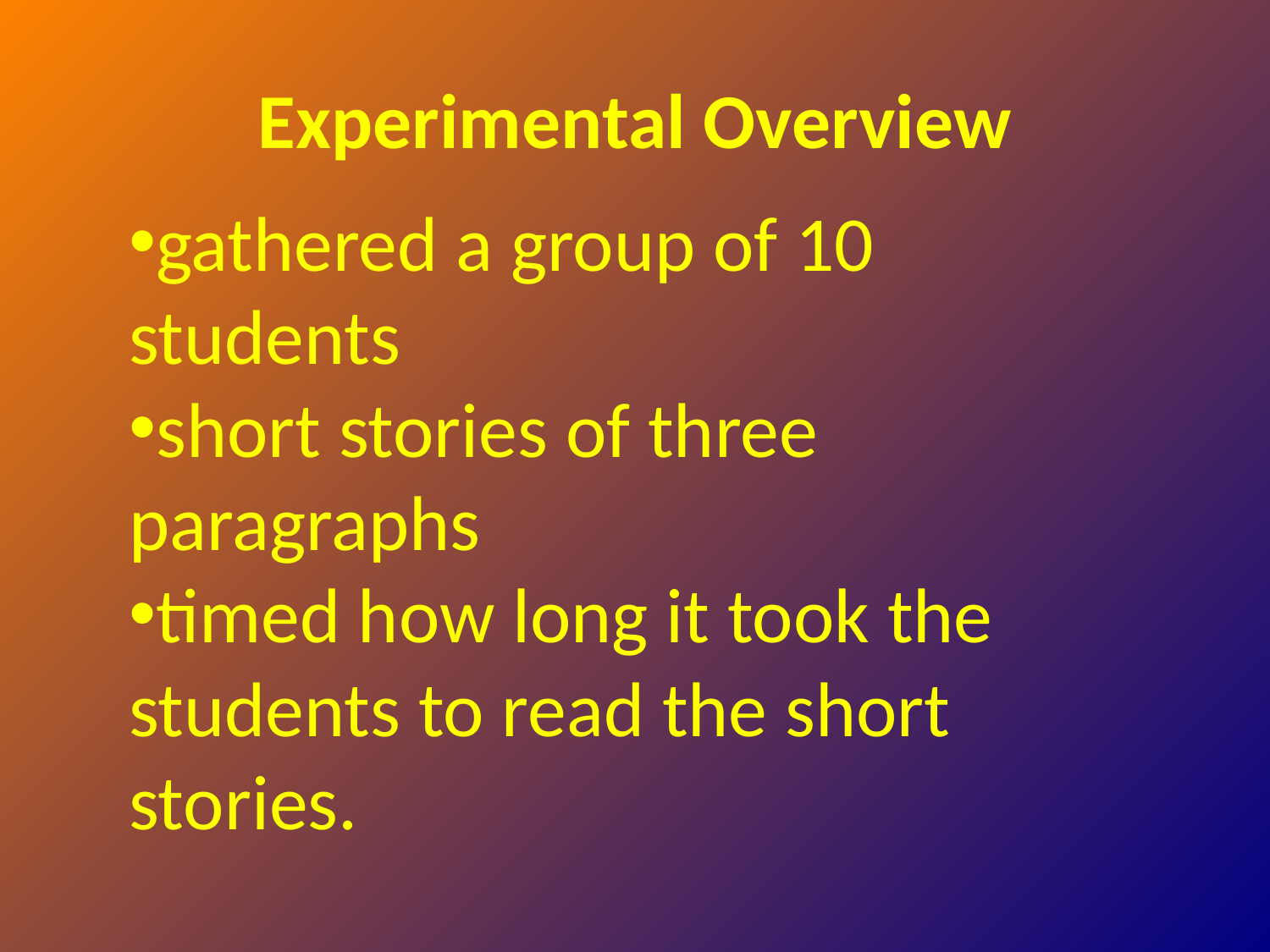

# Experimental Overview
gathered a group of 10 students
short stories of three paragraphs
timed how long it took the students to read the short stories.